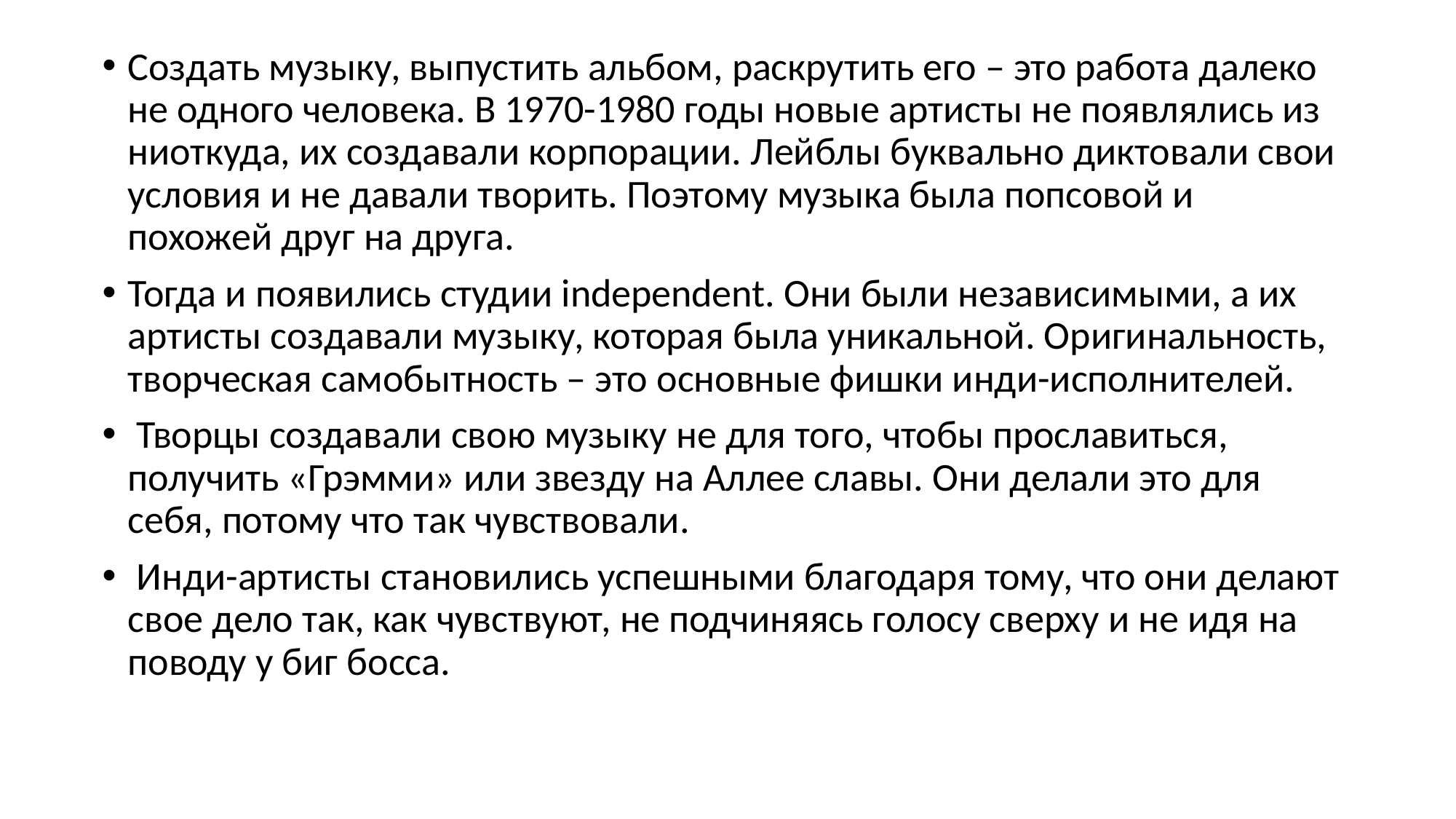

Создать музыку, выпустить альбом, раскрутить его – это работа далеко не одного человека. В 1970-1980 годы новые артисты не появлялись из ниоткуда, их создавали корпорации. Лейблы буквально диктовали свои условия и не давали творить. Поэтому музыка была попсовой и похожей друг на друга.
Тогда и появились студии independent. Они были независимыми, а их артисты создавали музыку, которая была уникальной. Оригинальность, творческая самобытность – это основные фишки инди-исполнителей.
 Творцы создавали свою музыку не для того, чтобы прославиться, получить «Грэмми» или звезду на Аллее славы. Они делали это для себя, потому что так чувствовали.
 Инди-артисты становились успешными благодаря тому, что они делают свое дело так, как чувствуют, не подчиняясь голосу сверху и не идя на поводу у биг босса.